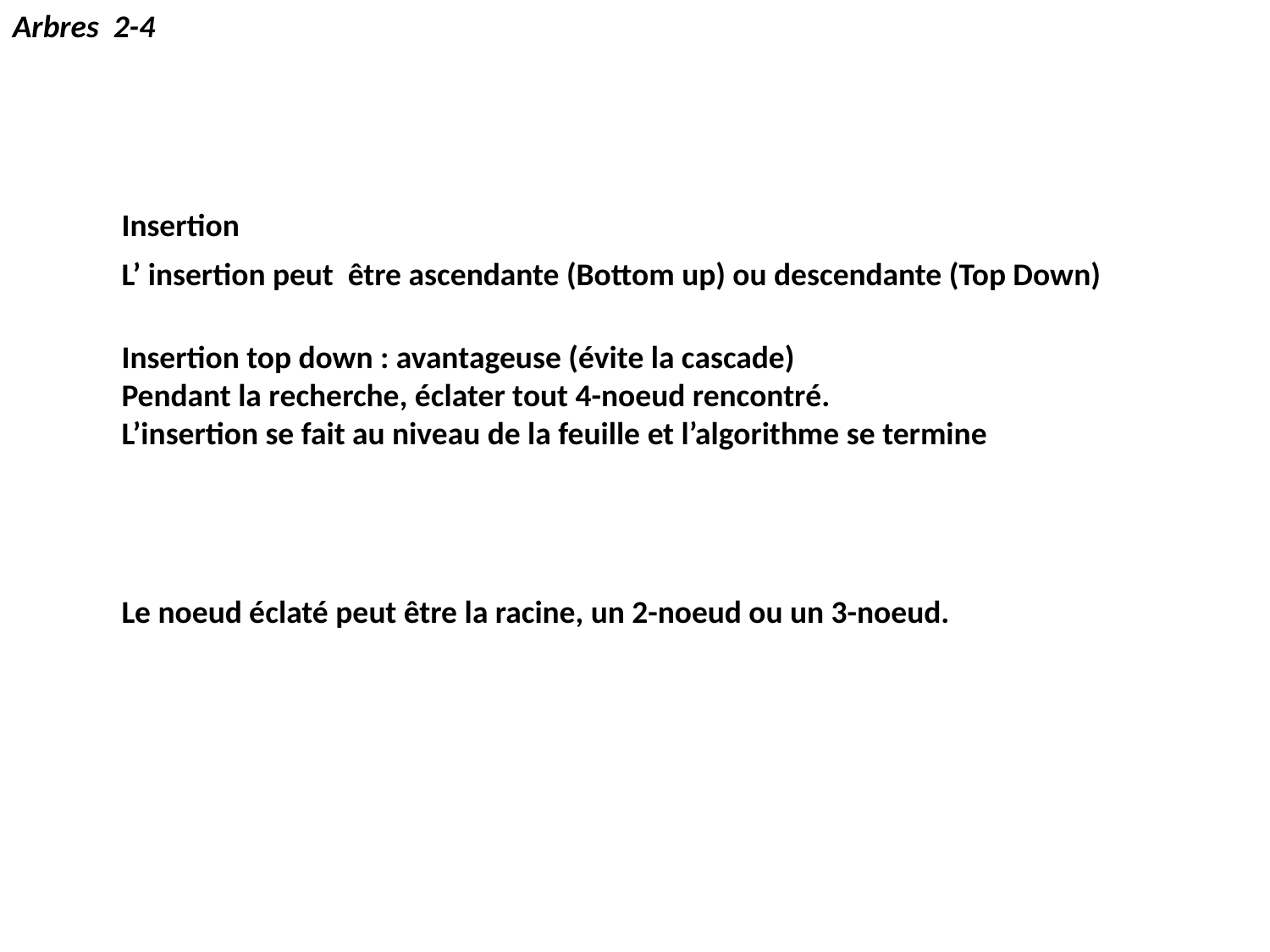

Arbres  2-4

Insertion
L’ insertion peut  être ascendante (Bottom up) ou descendante (Top Down)
Insertion top down : avantageuse (évite la cascade)
Pendant la recherche, éclater tout 4-noeud rencontré.
L’insertion se fait au niveau de la feuille et l’algorithme se termine
Le noeud éclaté peut être la racine, un 2-noeud ou un 3-noeud.